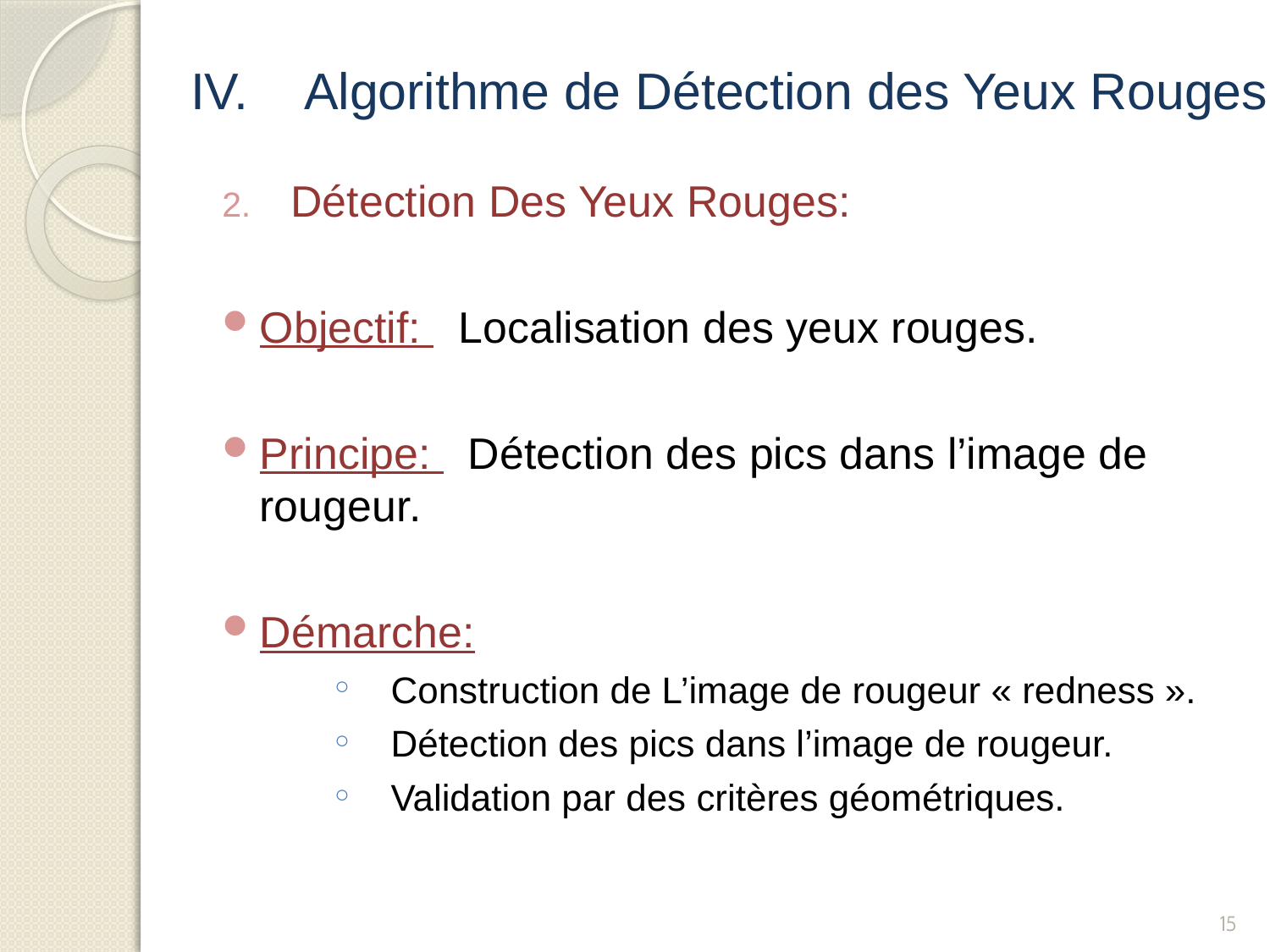

# Algorithme de Détection des Yeux Rouges:
Détection Des Yeux Rouges:

Objectif:   Localisation des yeux rouges.

Principe:   Détection des pics dans l’image de rougeur.

Démarche:
Construction de L’image de rougeur « redness ».
Détection des pics dans l’image de rougeur.
Validation par des critères géométriques.
15